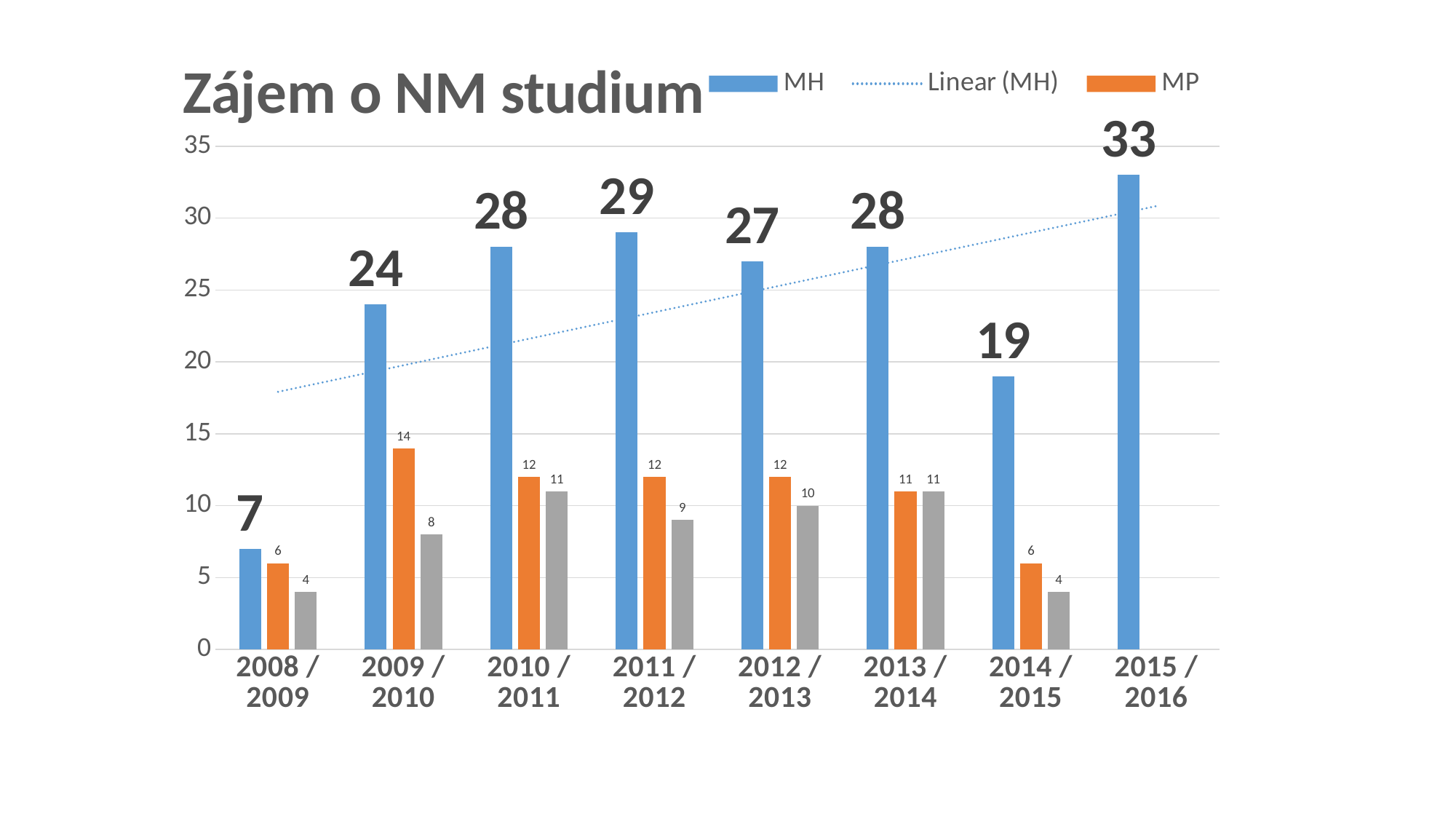

### Chart: Zájem o NM studium

| Category | MH | MP | MN |
|---|---|---|---|
| 2008 / 2009 | 7.0 | 6.0 | 4.0 |
| 2009 / 2010 | 24.0 | 14.0 | 8.0 |
| 2010 / 2011 | 28.0 | 12.0 | 11.0 |
| 2011 / 2012 | 29.0 | 12.0 | 9.0 |
| 2012 / 2013 | 27.0 | 12.0 | 10.0 |
| 2013 / 2014 | 28.0 | 11.0 | 11.0 |
| 2014 /2015 | 19.0 | 6.0 | 4.0 |
| 2015 /2016 | 33.0 | None | None |